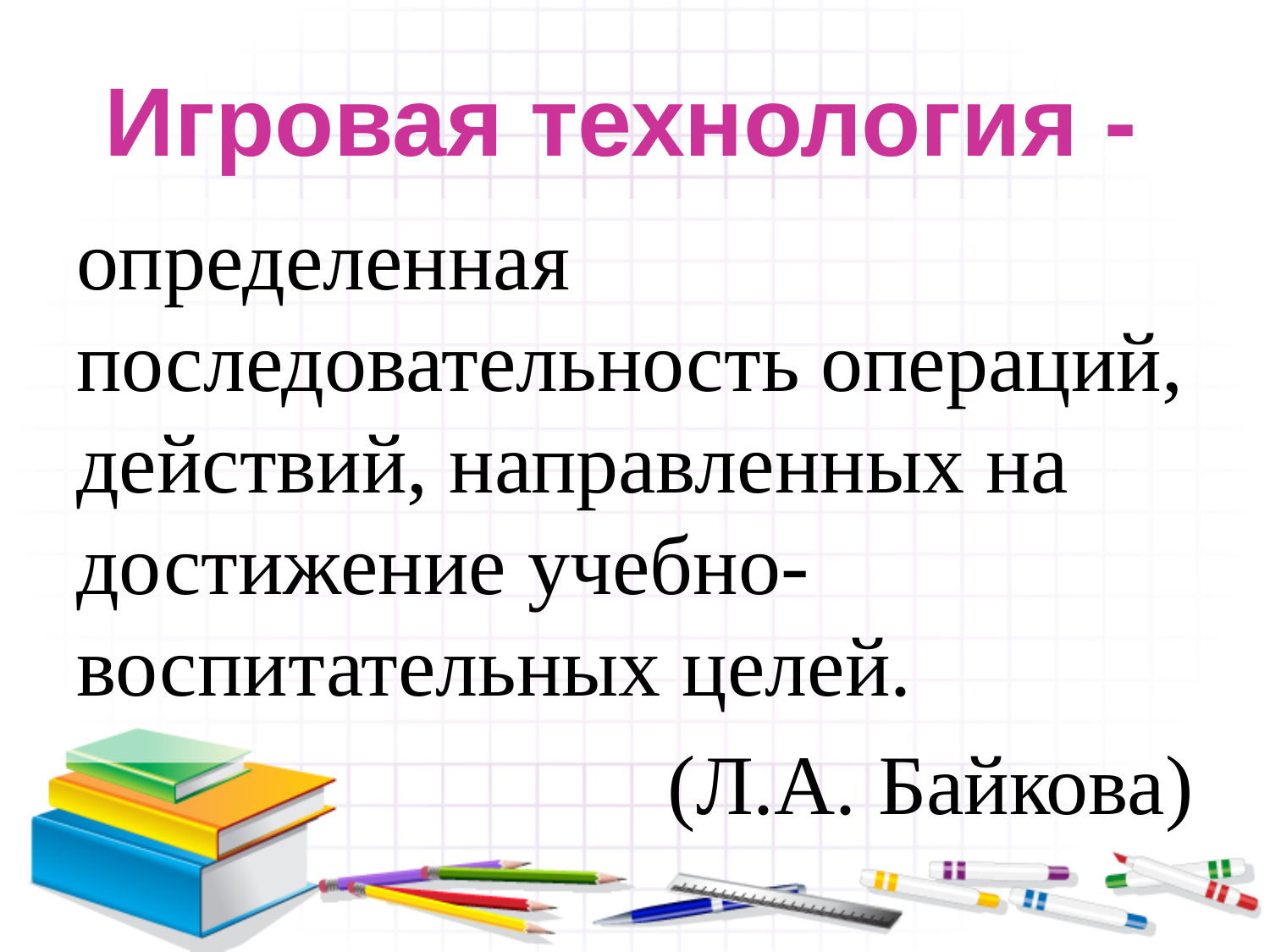

# Игровая технология -
определенная последовательность операций, действий, направленных на достижение учебно-воспитательных целей.
(Л.А. Байкова)